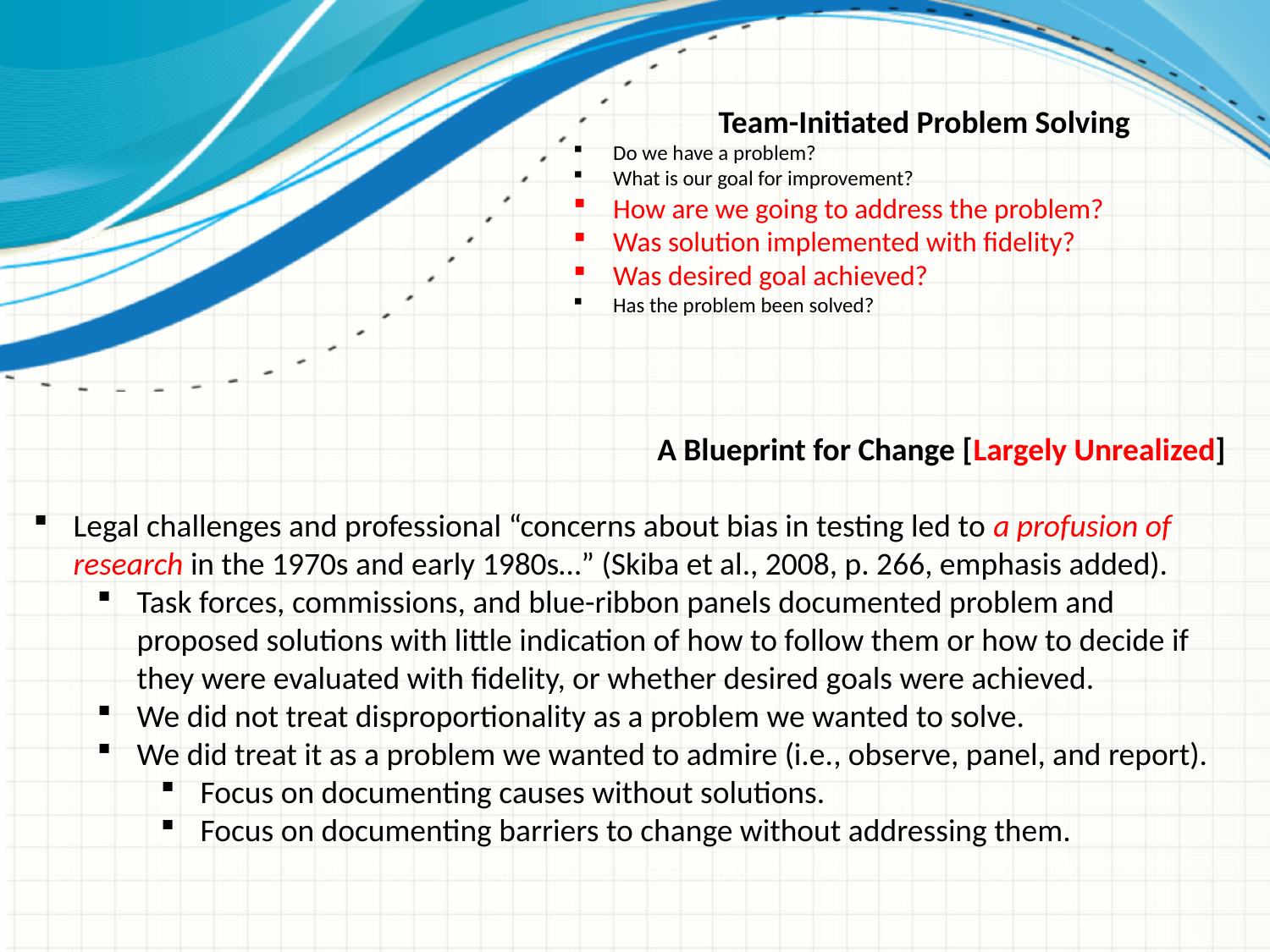

Team-Initiated Problem Solving
Do we have a problem?
What is our goal for improvement?
How are we going to address the problem?
Was solution implemented with fidelity?
Was desired goal achieved?
Has the problem been solved?
A Blueprint for Change [Largely Unrealized]

Legal challenges and professional “concerns about bias in testing led to a profusion of research in the 1970s and early 1980s…” (Skiba et al., 2008, p. 266, emphasis added).
Task forces, commissions, and blue-ribbon panels documented problem and proposed solutions with little indication of how to follow them or how to decide if they were evaluated with fidelity, or whether desired goals were achieved.
We did not treat disproportionality as a problem we wanted to solve.
We did treat it as a problem we wanted to admire (i.e., observe, panel, and report).
Focus on documenting causes without solutions.
Focus on documenting barriers to change without addressing them.